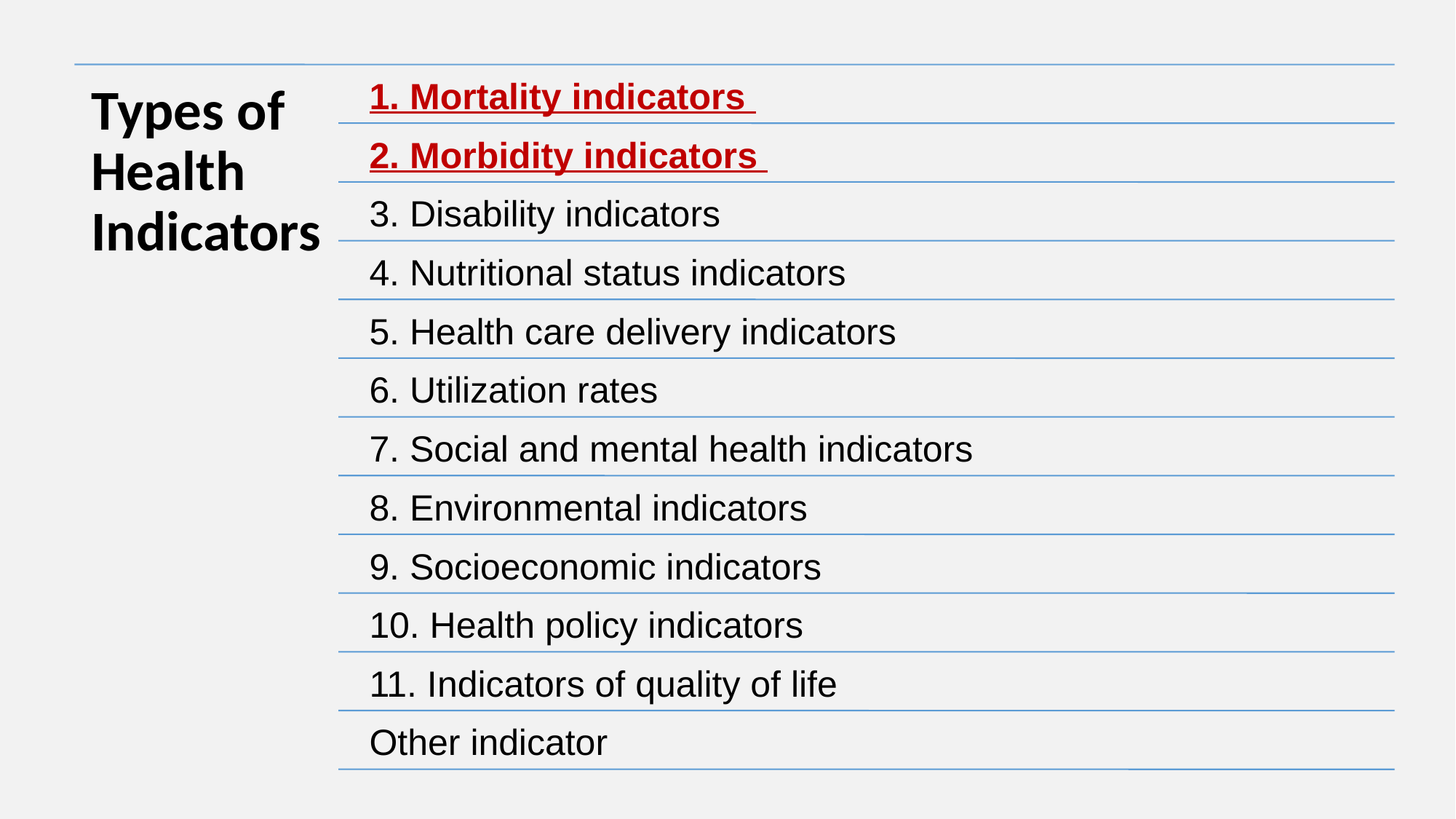

Types of Health Indicators
1. Mortality indicators
2. Morbidity indicators
3. Disability indicators
4. Nutritional status indicators
5. Health care delivery indicators
6. Utilization rates
 Social and mental health indicators
8. Environmental indicators
9. Socioeconomic indicators
10. Health policy indicators
11. Indicators of quality of life
Other indicator